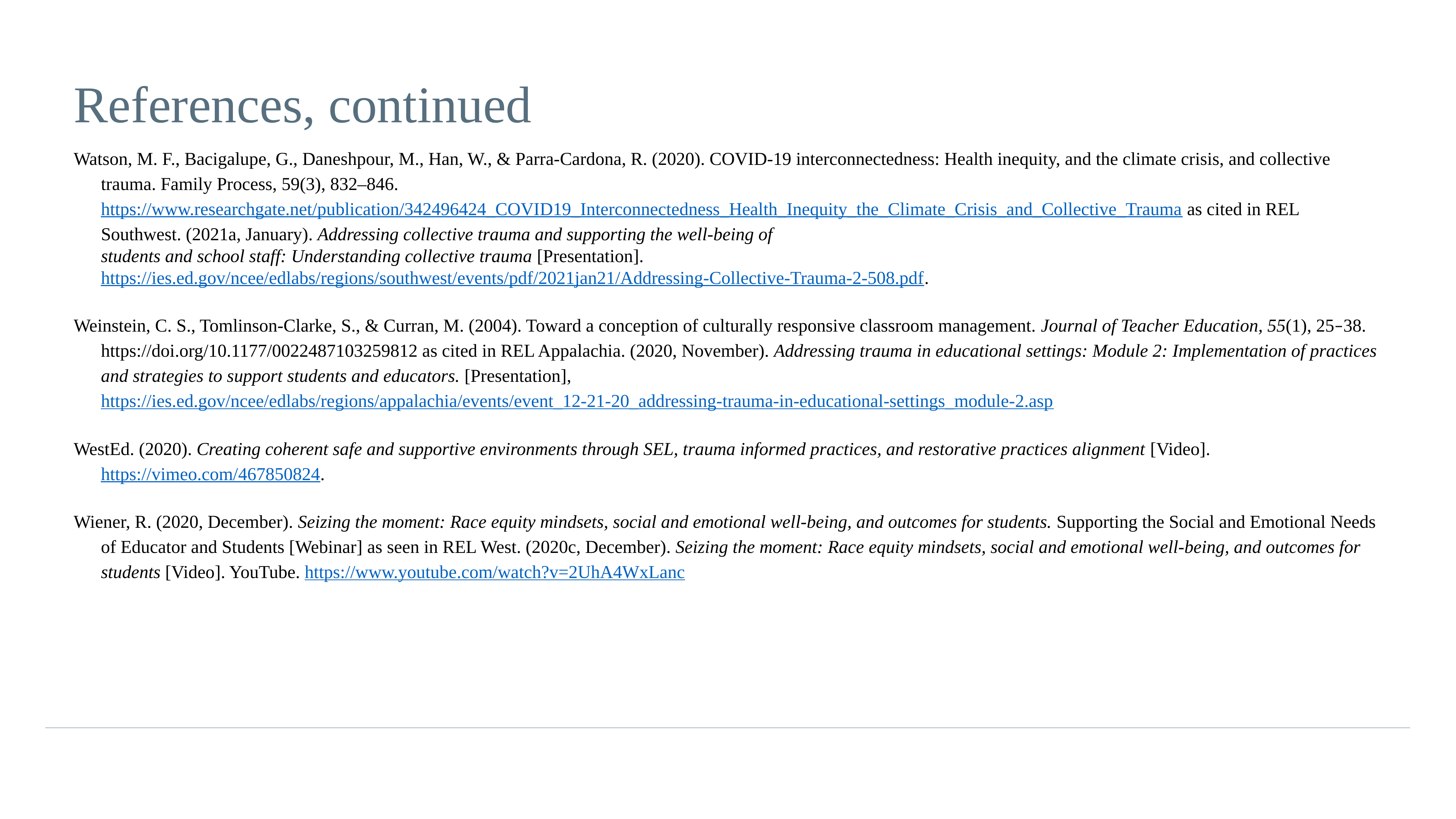

# References, continued-8
Watson, M. F., Bacigalupe, G., Daneshpour, M., Han, W., & Parra-Cardona, R. (2020). COVID-19 interconnectedness: Health inequity, and the climate crisis, and collective trauma. Family Process, 59(3), 832–846. https://www.researchgate.net/publication/342496424_COVID19_Interconnectedness_Health_Inequity_the_Climate_Crisis_and_Collective_Trauma as cited in REL Southwest. (2021a, January). Addressing collective trauma and supporting the well-being of
students and school staff: Understanding collective trauma [Presentation]. https://ies.ed.gov/ncee/edlabs/regions/southwest/events/pdf/2021jan21/Addressing-Collective-Trauma-2-508.pdf.
Weinstein, C. S., Tomlinson-Clarke, S., & Curran, M. (2004). Toward a conception of culturally responsive classroom management. Journal of Teacher Education, 55(1), 25–38. https://doi.org/10.1177/0022487103259812 as cited in REL Appalachia. (2020, November). Addressing trauma in educational settings: Module 2: Implementation of practices and strategies to support students and educators. [Presentation], https://ies.ed.gov/ncee/edlabs/regions/appalachia/events/event_12-21-20_addressing-trauma-in-educational-settings_module-2.asp
WestEd. (2020). Creating coherent safe and supportive environments through SEL, trauma informed practices, and restorative practices alignment [Video]. https://vimeo.com/467850824.
Wiener, R. (2020, December). Seizing the moment: Race equity mindsets, social and emotional well-being, and outcomes for students. Supporting the Social and Emotional Needs of Educator and Students [Webinar] as seen in REL West. (2020c, December). Seizing the moment: Race equity mindsets, social and emotional well-being, and outcomes for students [Video]. YouTube. https://www.youtube.com/watch?v=2UhA4WxLanc